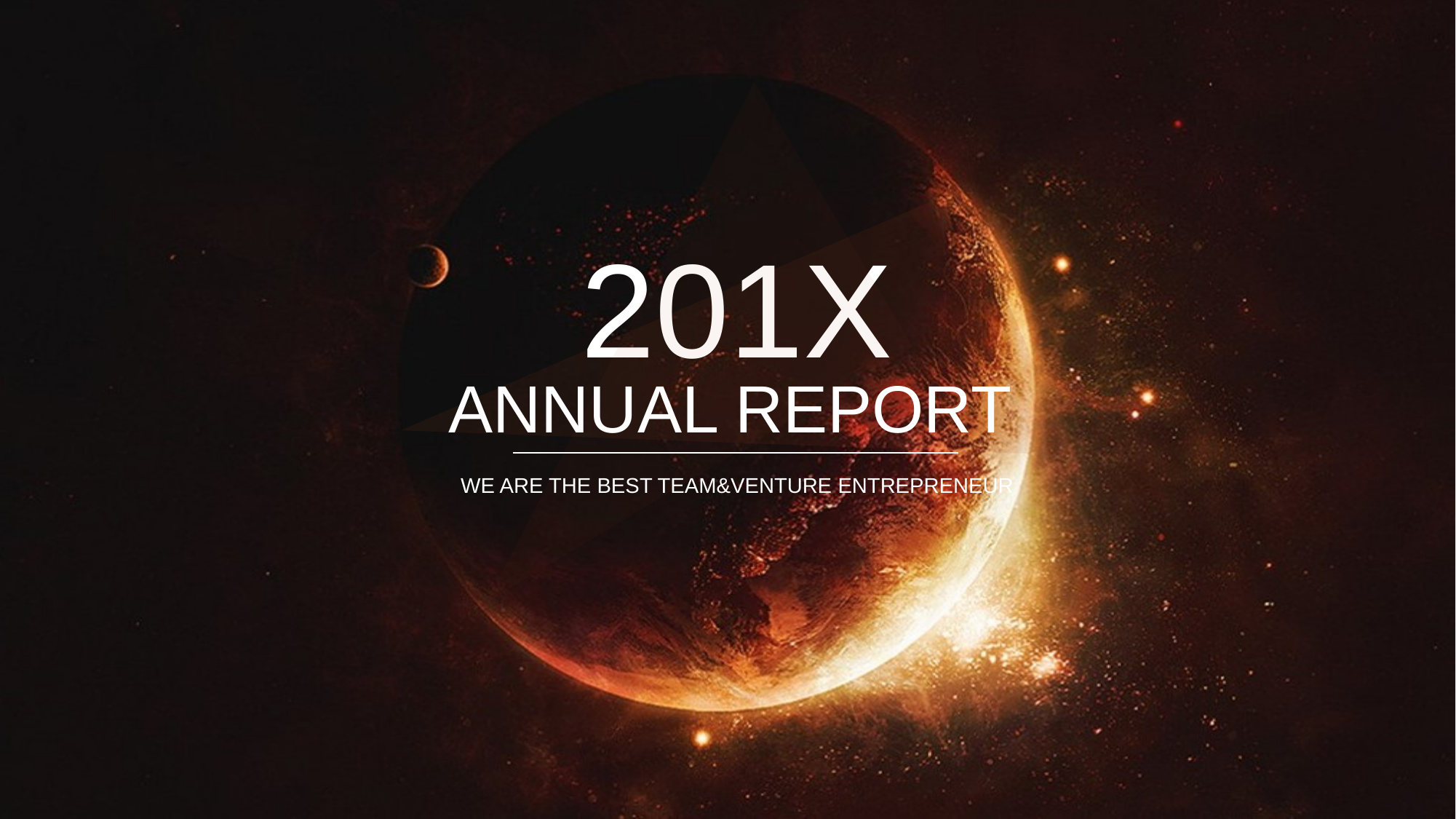

201X

ANNUAL REPORT
WE ARE THE BEST TEAM&VENTURE ENTREPRENEUR